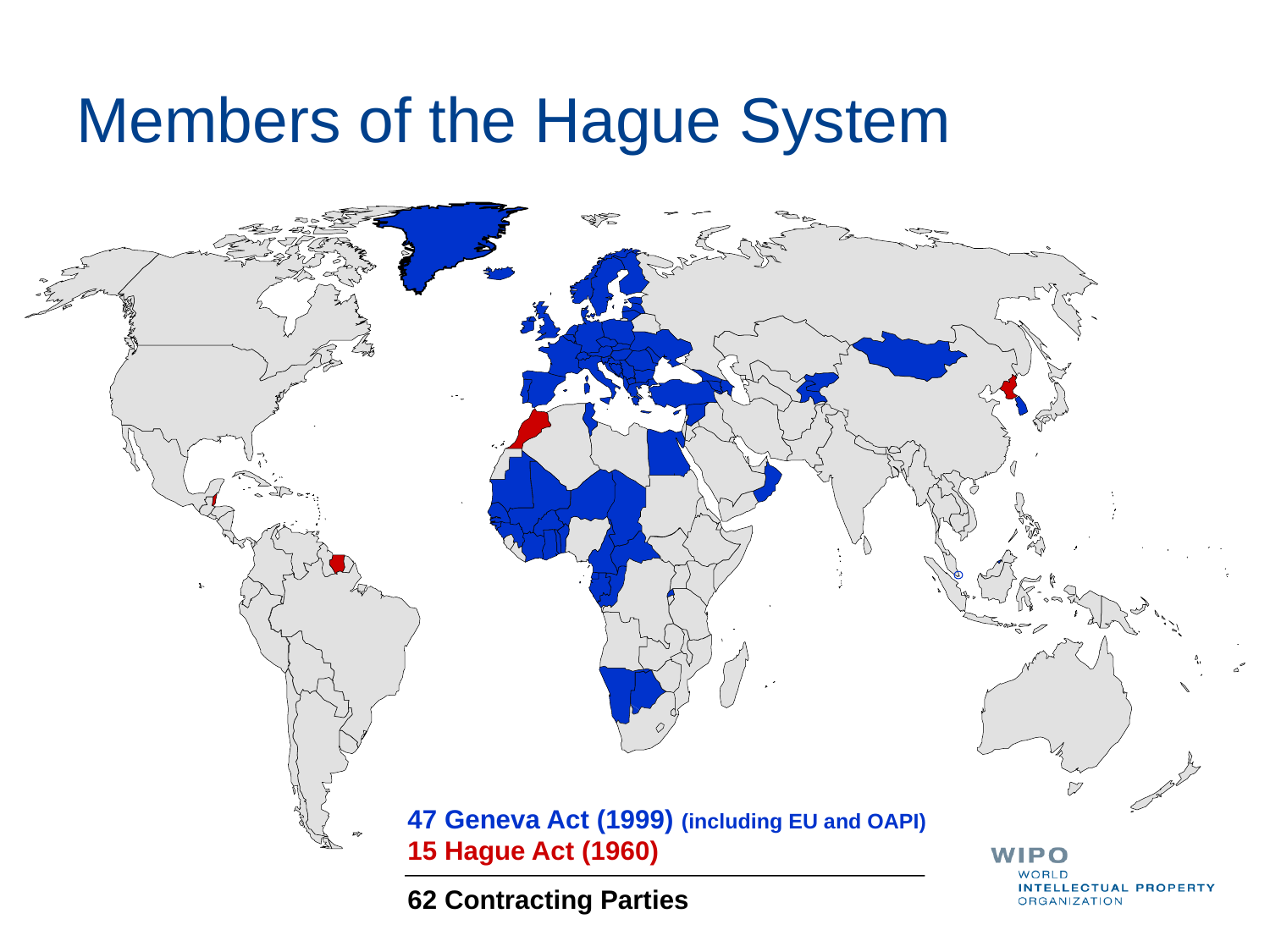

# Members of the Hague System

47 Geneva Act (1999) (including EU and OAPI)
15 Hague Act (1960)
62 Contracting Parties